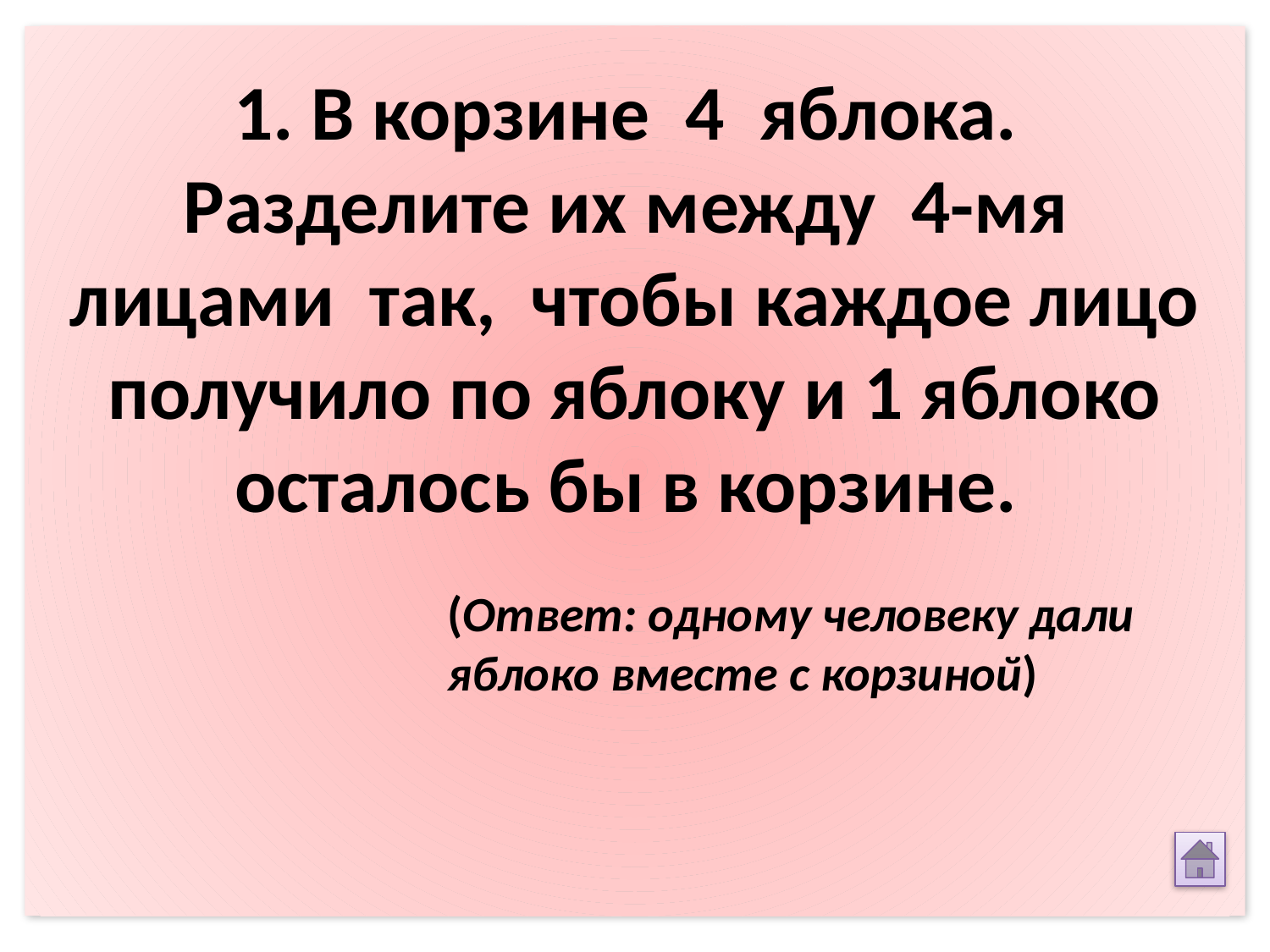

1. В корзине  4  яблока.  Разделите их между  4-мя  лицами  так,  чтобы каждое лицо получило по яблоку и 1 яблоко осталось бы в корзине.
(Ответ: одному человеку дали яблоко вместе с корзиной)